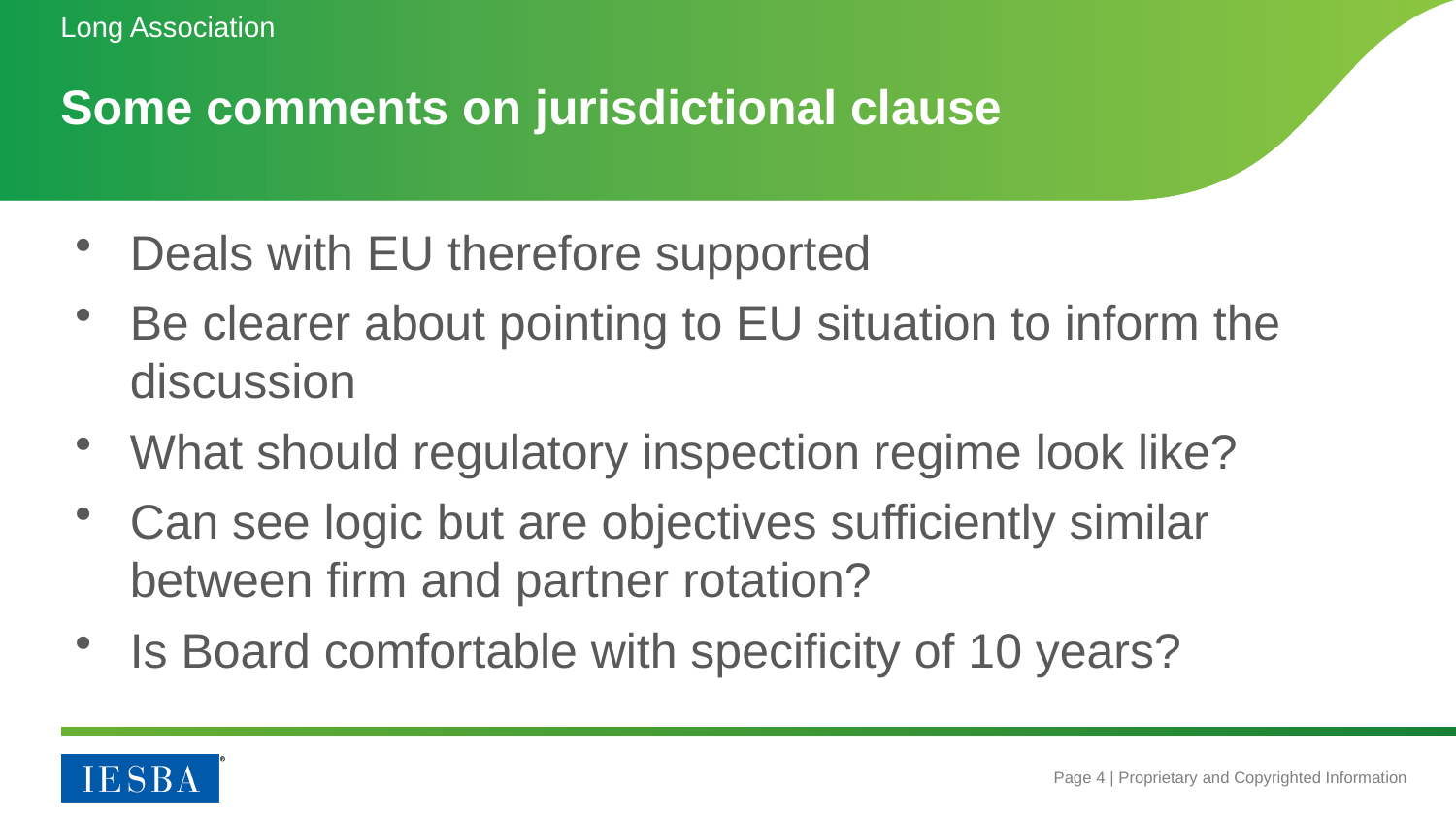

Long Association
# Some comments on jurisdictional clause
Deals with EU therefore supported
Be clearer about pointing to EU situation to inform the discussion
What should regulatory inspection regime look like?
Can see logic but are objectives sufficiently similar between firm and partner rotation?
Is Board comfortable with specificity of 10 years?